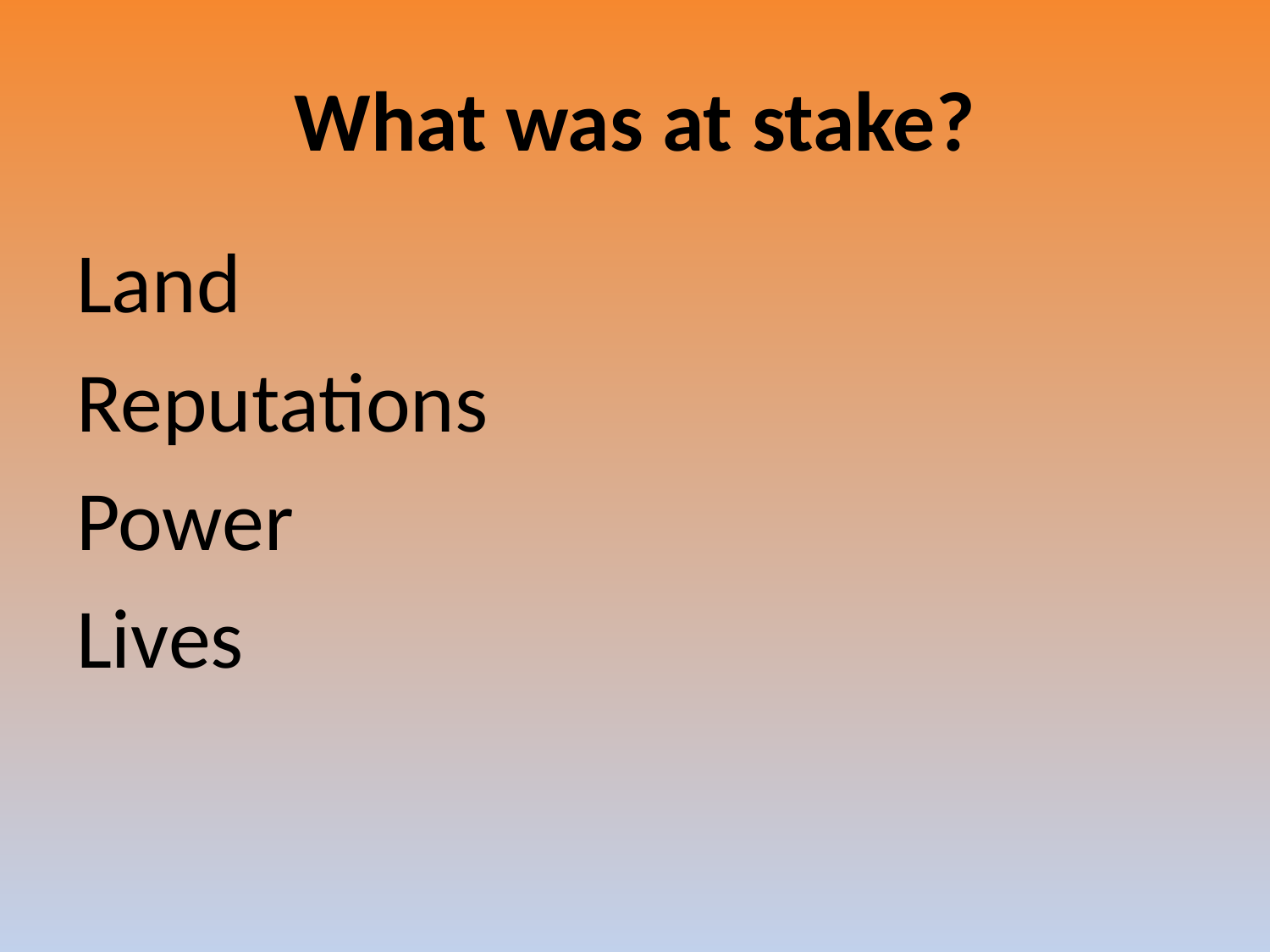

# What was at stake?
Land
Reputations
Power
Lives